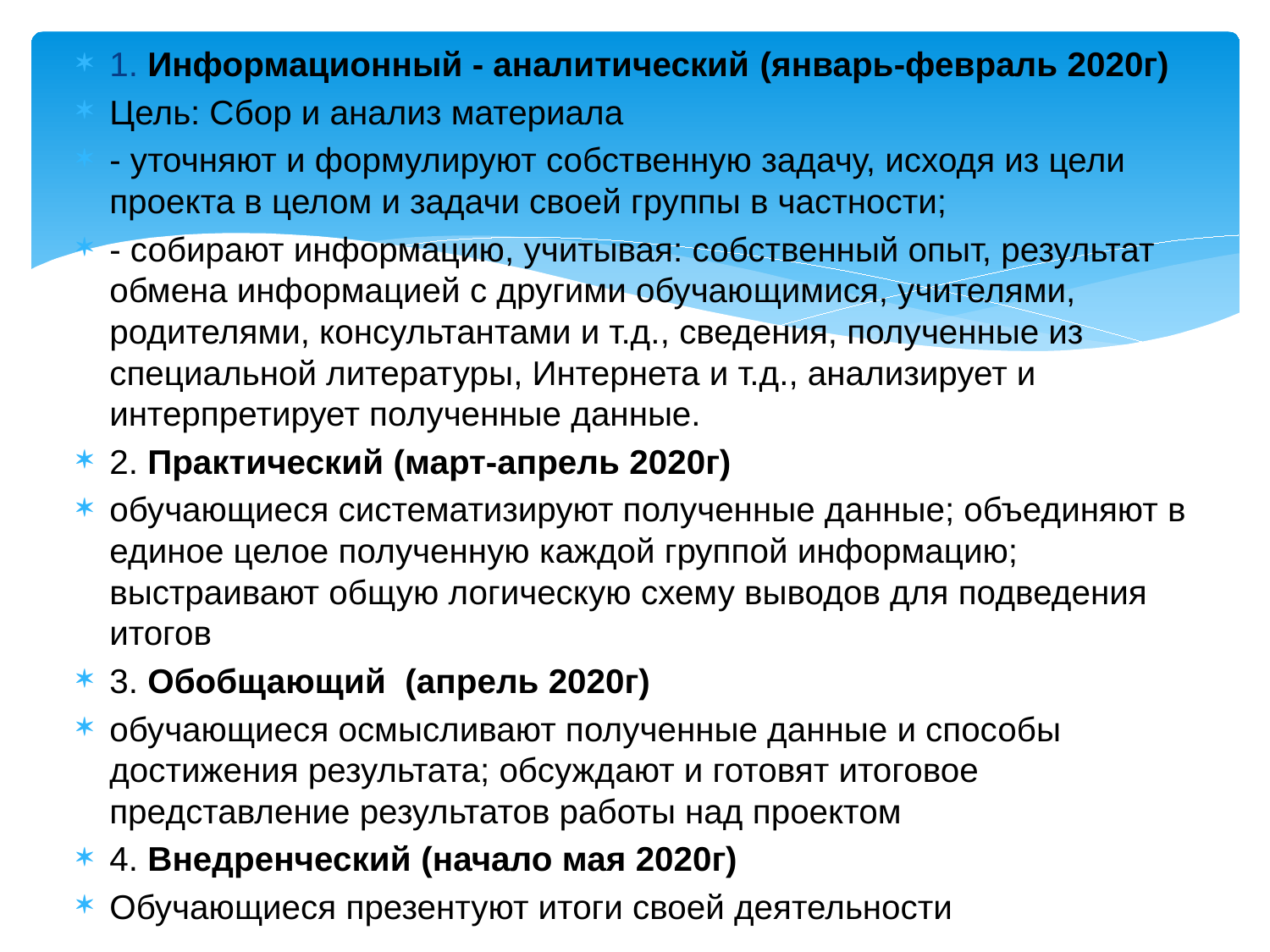

1. Информационный - аналитический (январь-февраль 2020г)
Цель: Сбор и анализ материала
- уточняют и формулируют собственную задачу, исходя из цели проекта в целом и задачи своей группы в частности;
- собирают информацию, учитывая: собственный опыт, результат обмена информацией с другими обучающимися, учителями, родителями, консультантами и т.д., сведения, полученные из специальной литературы, Интернета и т.д., анализирует и интерпретирует полученные данные.
2. Практический (март-апрель 2020г)
обучающиеся систематизируют полученные данные; объединяют в единое целое полученную каждой группой информацию; выстраивают общую логическую схему выводов для подведения итогов
3. Обобщающий  (апрель 2020г)
обучающиеся осмысливают полученные данные и способы достижения результата; обсуждают и готовят итоговое представление результатов работы над проектом
4. Внедренческий (начало мая 2020г)
Обучающиеся презентуют итоги своей деятельности